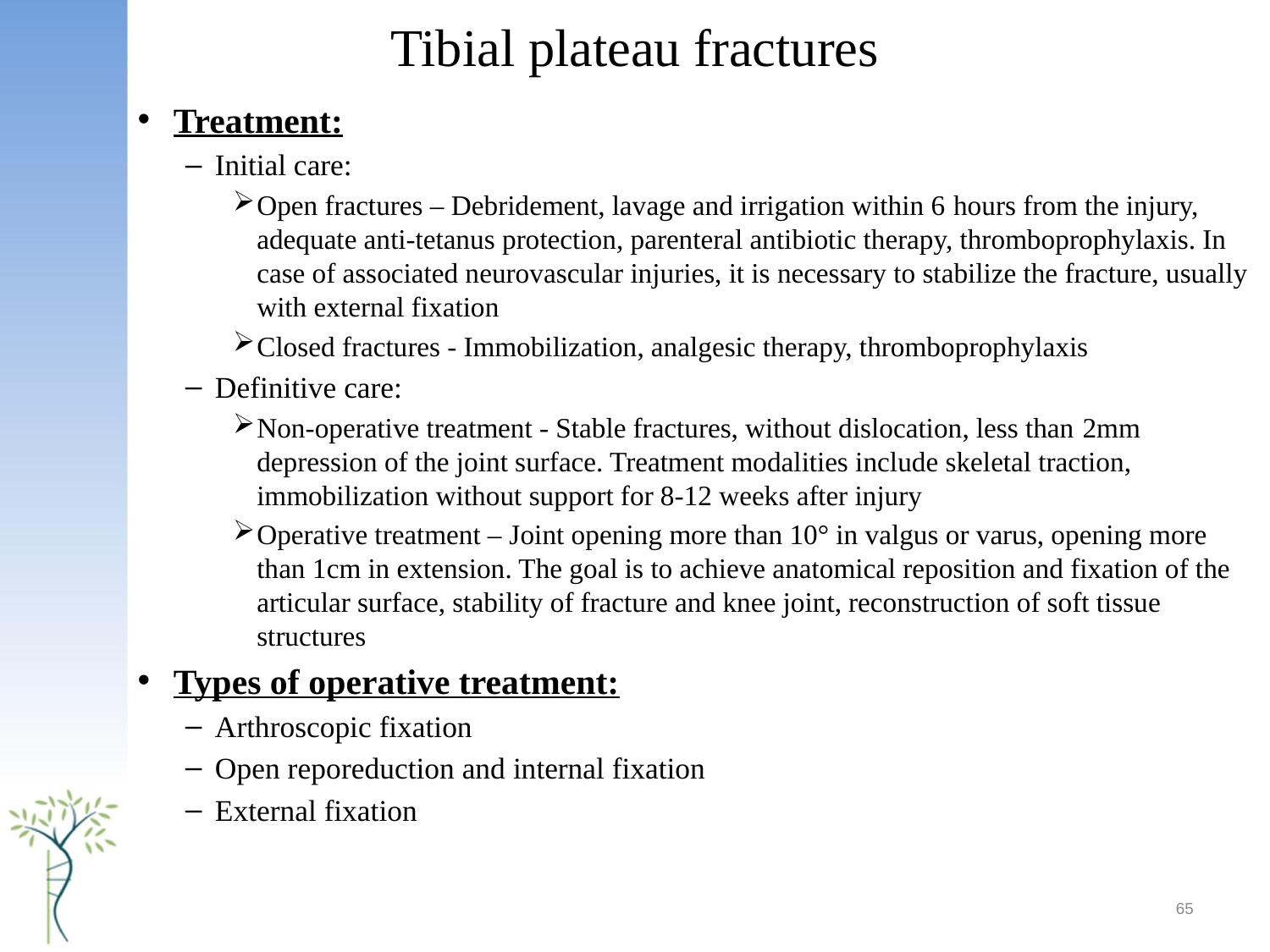

# Tibial plateau fractures
Treatment:
Initial care:
Open fractures – Debridement, lavage and irrigation within 6 hours from the injury, adequate anti-tetanus protection, parenteral antibiotic therapy, thromboprophylaxis. In case of associated neurovascular injuries, it is necessary to stabilize the fracture, usually with external fixation
Closed fractures - Immobilization, analgesic therapy, thromboprophylaxis
Definitive care:
Non-operative treatment - Stable fractures, without dislocation, less than 2mm depression of the joint surface. Treatment modalities include skeletal traction, immobilization without support for 8-12 weeks after injury
Operative treatment – ​​Joint opening more than 10° in valgus or varus, opening more than 1cm in extension. The goal is to achieve anatomical reposition and fixation of the articular surface, stability of fracture and knee joint, reconstruction of soft tissue structures
Types of operative treatment:
Arthroscopic fixation
Open reporeduction and internal fixation
External fixation

65